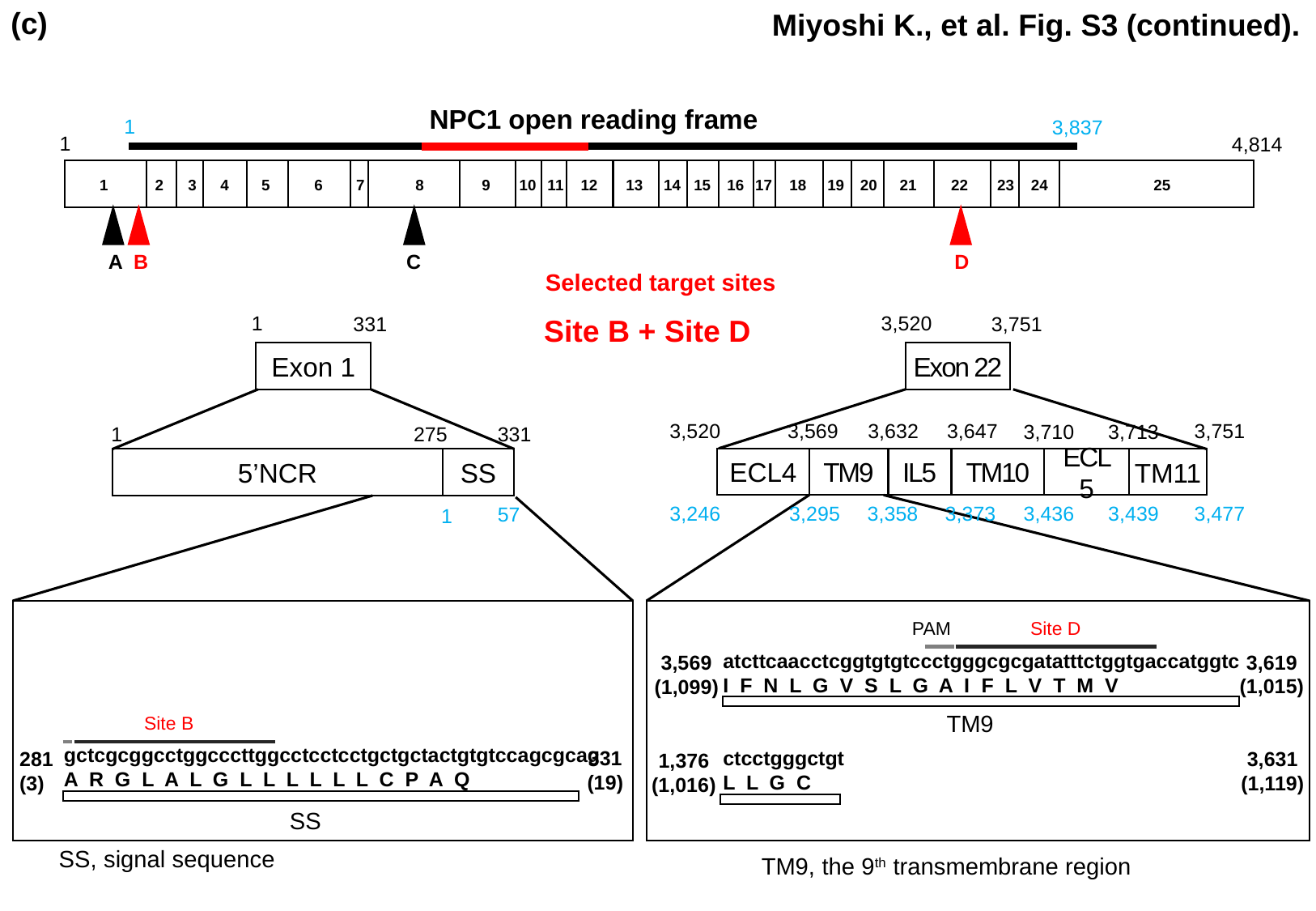

Miyoshi K., et al. Fig. S3 (continued).
(c)
NPC1 open reading frame
1
3,837
1
4,814

1
2
3
4
5
6
7
8
9
10
11
12
13
14
15
16
17
18
19
20
21
22
23
24
25

A
B
C
D
Selected target sites
1
3,520
331
3,751
Site B + Site D
Exon 1
Exon 22
3,520
3,569
3,632
3,647
3,751
3,710
3,713
1
275
331
ECL4
TM9
IL5
TM10
ECL5
TM11
SS
5’NCR
3,246
3,295
3,358
3,373
3,436
3,439
3,477
57
1

Site D
PAM

gctcgcggcctggcccttggcctcctcctgctgctactgtgtccagcgcag
A  R  G  L  A  L  G  L  L  L  L  L  L  C  P  A  Q

atcttcaacctcggtgtgtccctgggcgcgatatttctggtgaccatggtc
I  F  N  L  G  V  S  L  G  A  I  F  L  V  T  M  V

ctcctgggctgt
L  L  G  C
3,619
(1,015)
3,569
(1,099)

TM9
Site B
331
(19)
281
(3)
3,631
(1,119)
1,376
(1,016)

SS
SS, signal sequence
TM9, the 9th transmembrane region